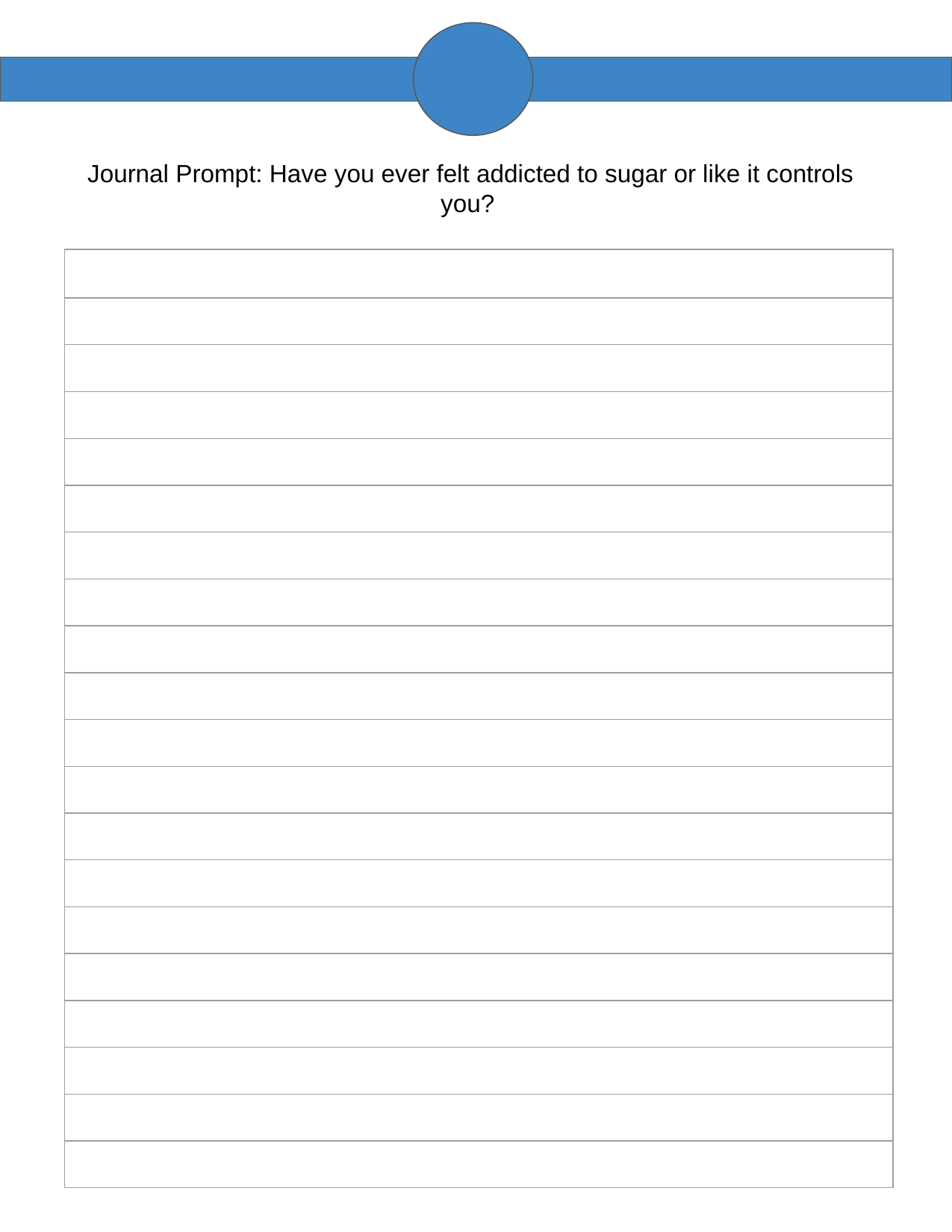

Journal Prompt: Have you ever felt addicted to sugar or like it controls you?
|  |
| --- |
|  |
|  |
|  |
|  |
|  |
|  |
|  |
|  |
|  |
|  |
|  |
|  |
|  |
|  |
|  |
|  |
|  |
|  |
|  |